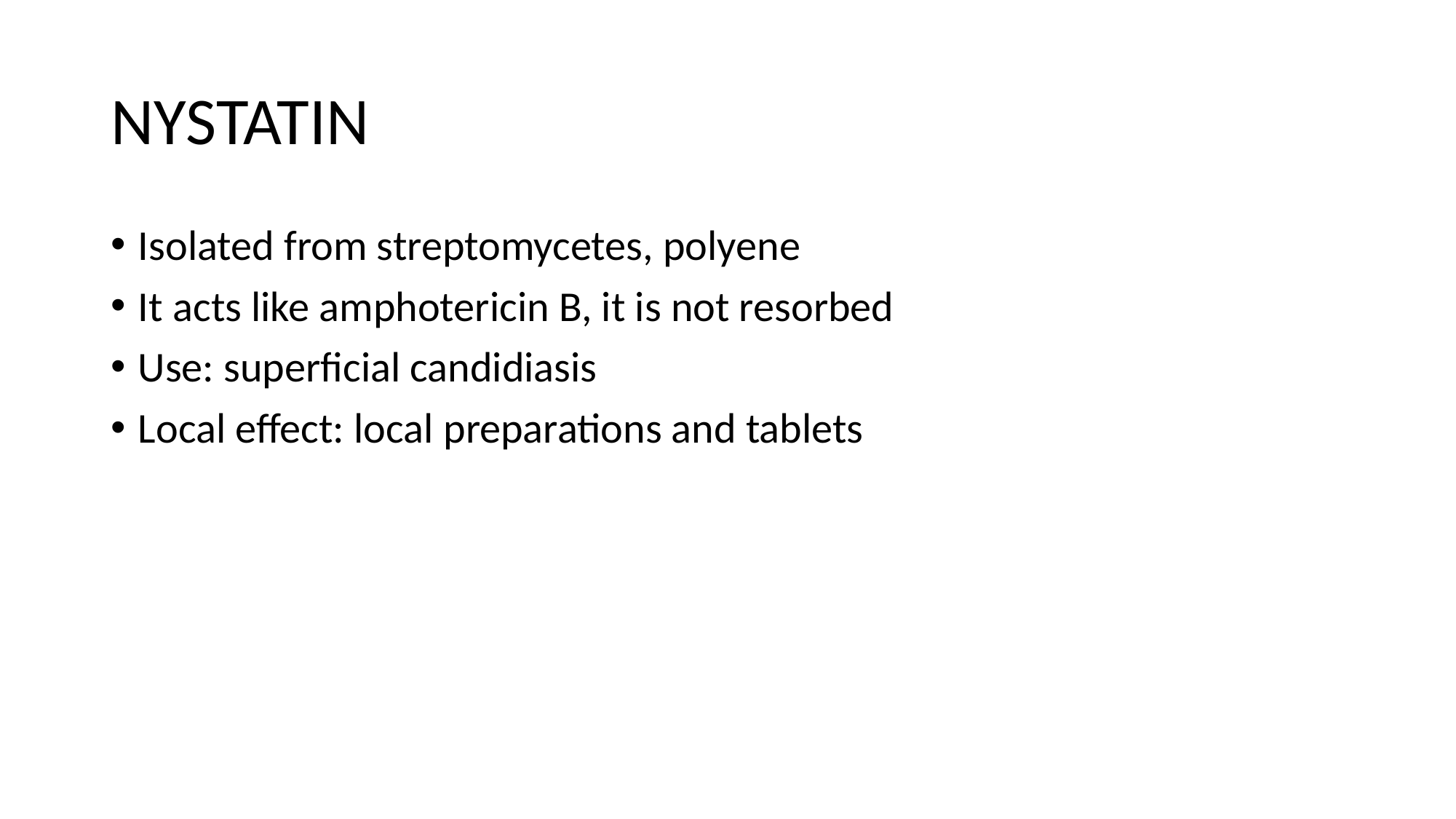

# NYSTATIN
Isolated from streptomycetes, polyene
It acts like amphotericin B, it is not resorbed
Use: superficial candidiasis
Local effect: local preparations and tablets